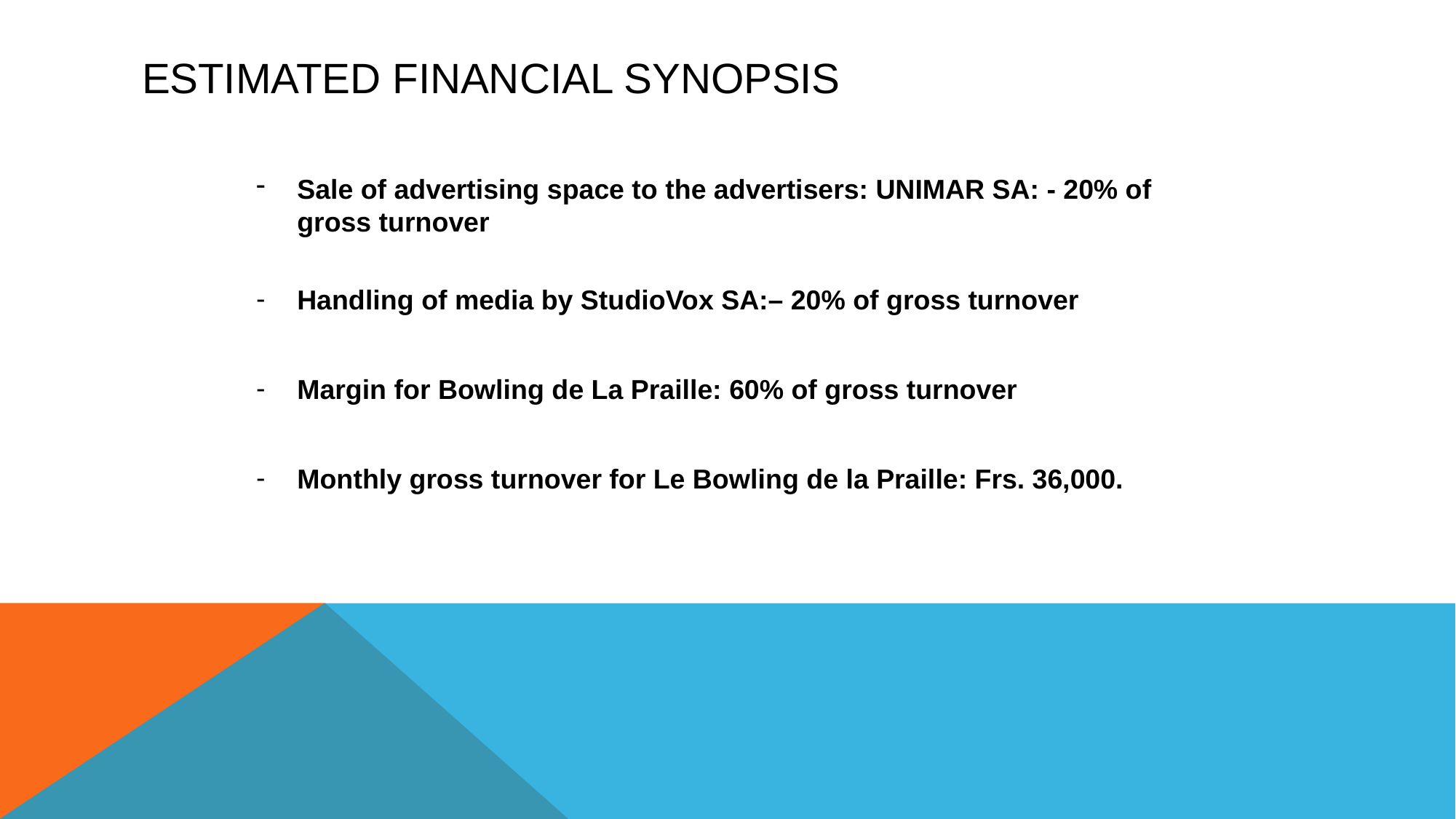

# ESTIMATED Financial SYNOPSIS
Sale of advertising space to the advertisers: UNIMAR SA: - 20% of gross turnover

Handling of media by StudioVox SA:– 20% of gross turnover

Margin for Bowling de La Praille: 60% of gross turnover

Monthly gross turnover for Le Bowling de la Praille: Frs. 36,000.